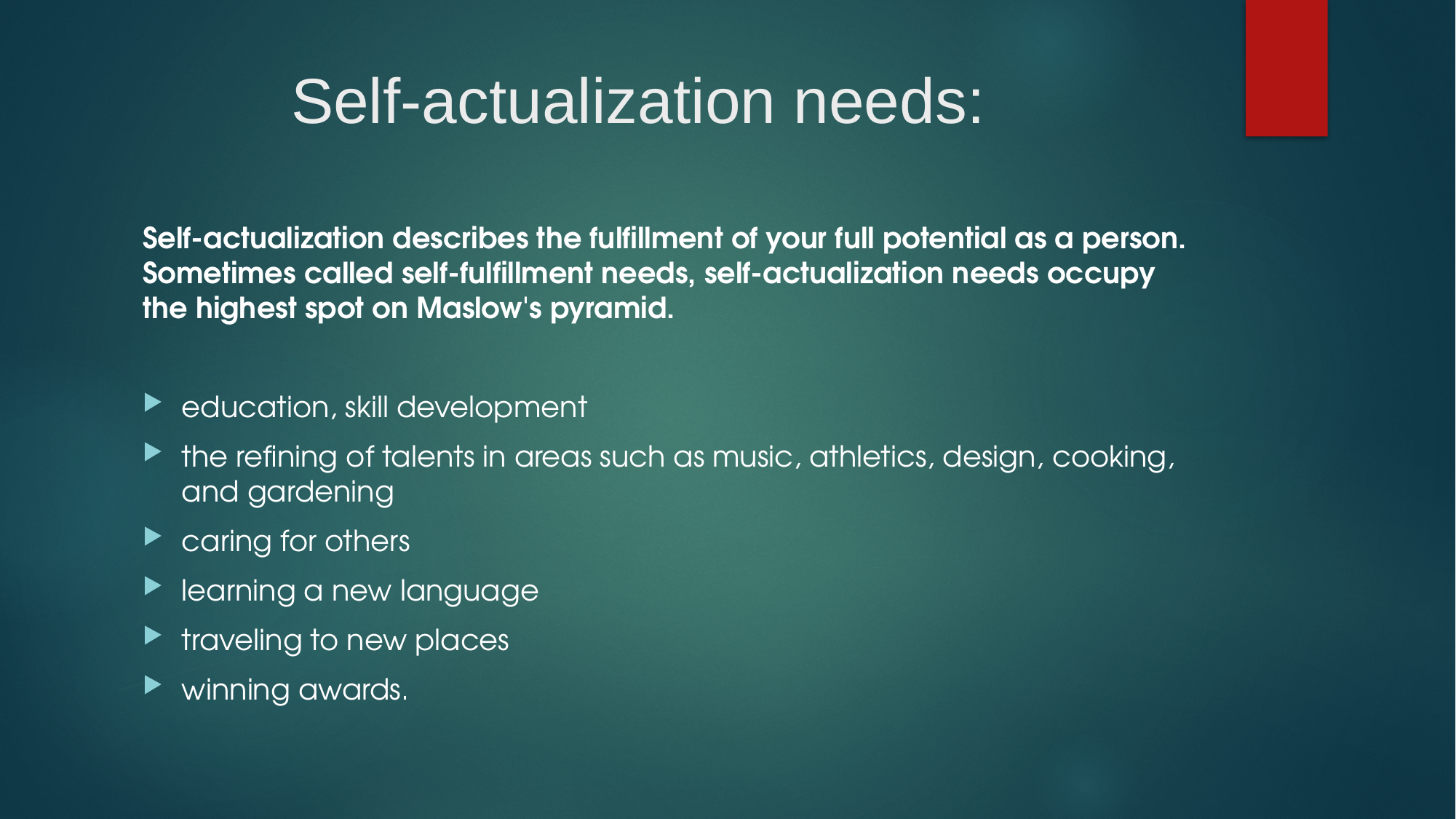

# Self-actualization needs:
Self-actualization describes the fulfillment of your full potential as a person. Sometimes called self-fulfillment needs, self-actualization needs occupy the highest spot on Maslow's pyramid.

education, skill development
the refining of talents in areas such as music, athletics, design, cooking, and gardening
caring for others
learning a new language
traveling to new places
winning awards.